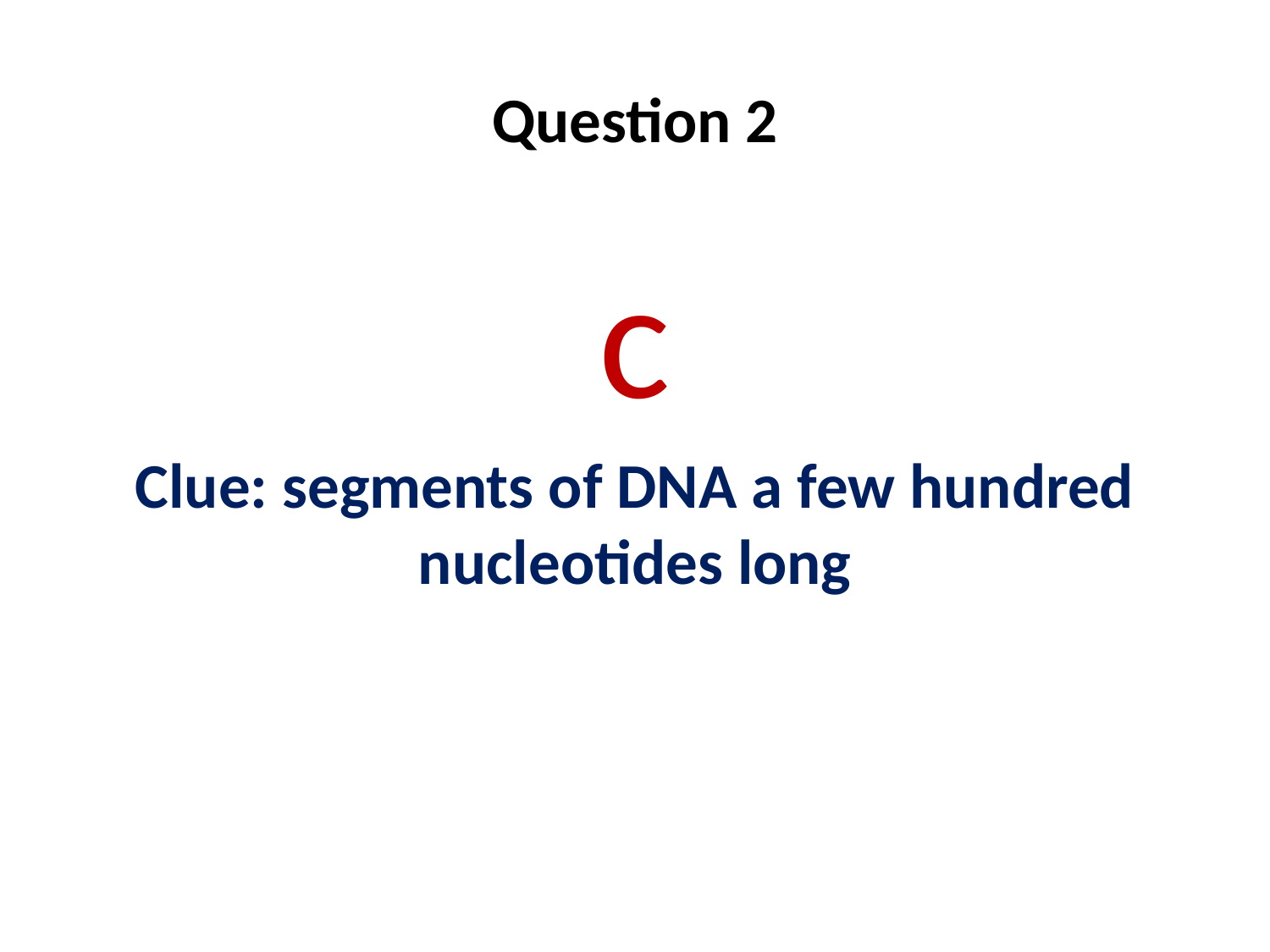

# Question 2
c
Clue: segments of DNA a few hundred nucleotides long